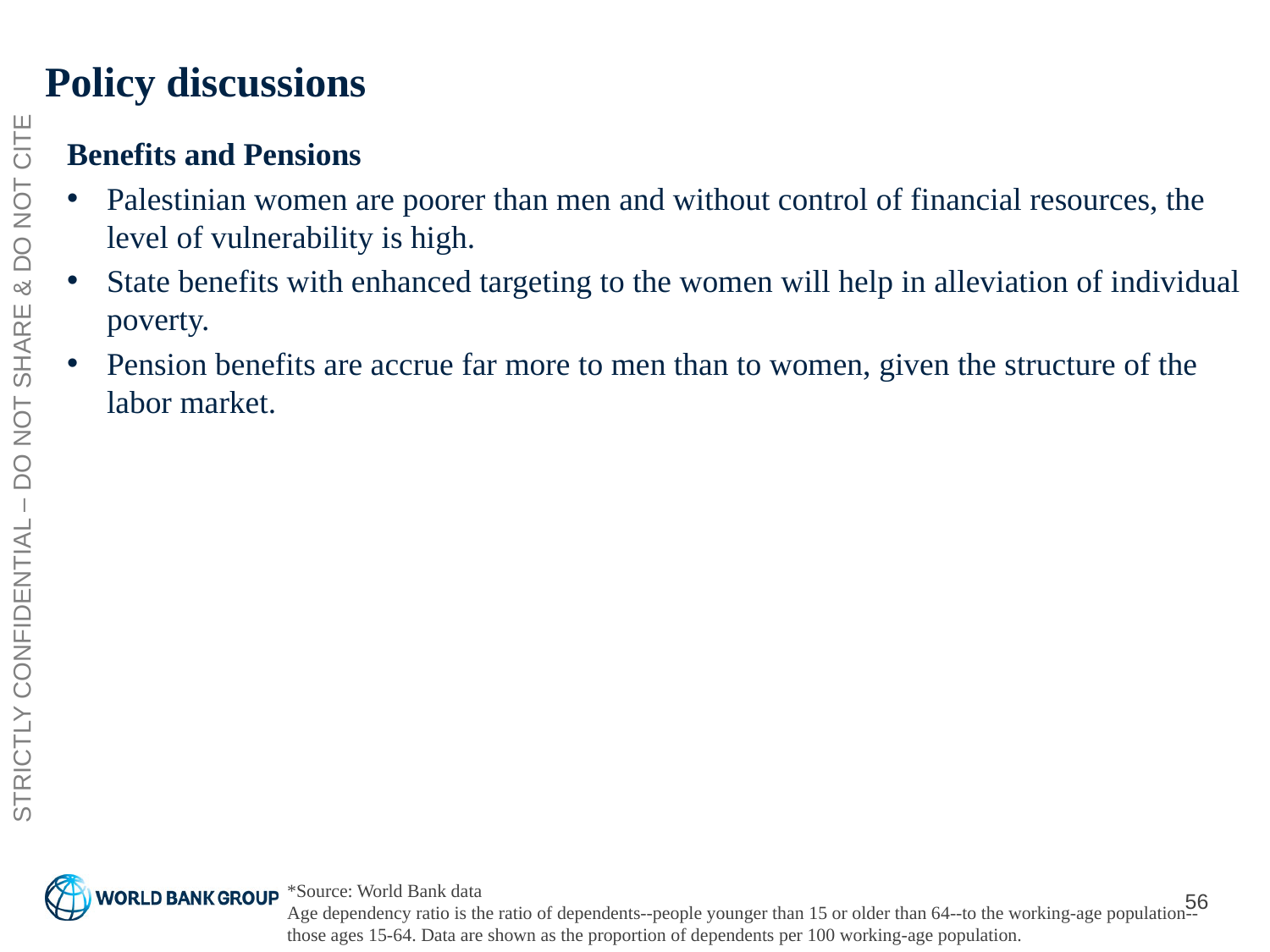

# Policy discussions
Benefits and Pensions
Palestinian women are poorer than men and without control of financial resources, the level of vulnerability is high.
State benefits with enhanced targeting to the women will help in alleviation of individual poverty.
Pension benefits are accrue far more to men than to women, given the structure of the labor market.

STRICTLY CONFIDENTIAL – DO NOT SHARE & DO NOT CITE
*Source: World Bank data
Age dependency ratio is the ratio of dependents--people younger than 15 or older than 64--to the working-age population--those ages 15-64. Data are shown as the proportion of dependents per 100 working-age population.
56